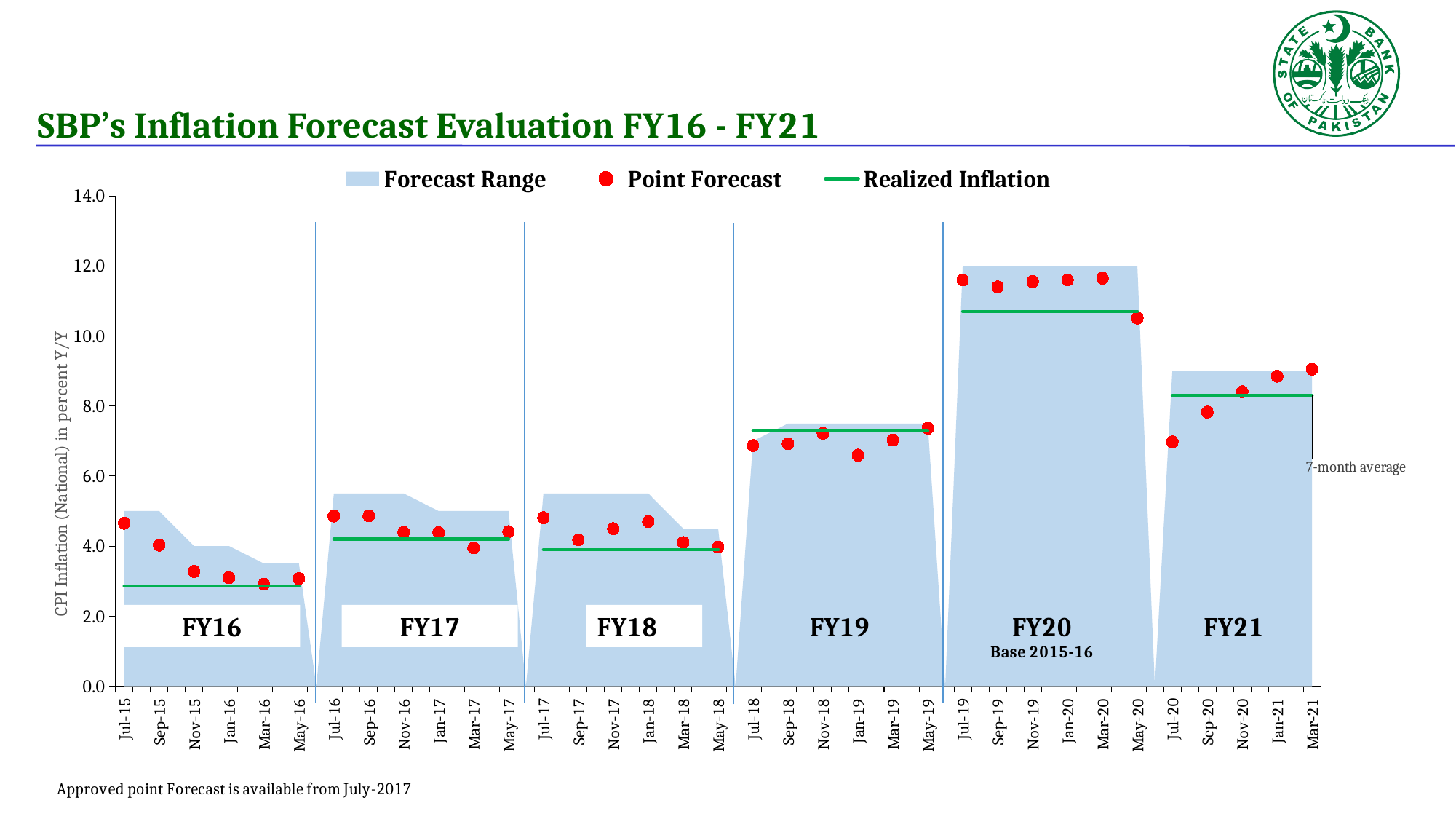

SBP’s Inflation Forecast Evaluation FY16 - FY21

### Chart

| Category | Forecast Range | Lower | Point Forecast | Realized Inflation |
|---|---|---|---|---|
| 42186 | 5.0 | 4.0 | 4.65 | 2.8567223180117063 |
| 42248 | 5.0 | 4.0 | 4.025575746388226 | 2.8567223180117063 |
| 42323 | 4.0 | 3.0 | 3.271102156008136 | 2.8567223180117063 |
| 42370 | 4.0 | 3.0 | 3.094384686583992 | 2.8567223180117063 |
| 42430 | 3.5 | 2.5 | 2.9113786329762052 | 2.8567223180117063 |
| 42491 | 3.5 | 2.5 | 3.0703641556535137 | 2.8567223180117063 |
| 42522 | None | None | None | None |
| 42552 | 5.5 | 4.5 | 4.859104524121391 | 4.2 |
| 42614 | 5.5 | 4.5 | 4.864104524121391 | 4.2 |
| 42675 | 5.5 | 4.5 | 4.391408834294042 | 4.2 |
| 42736 | 5.0 | 4.0 | 4.382268901195545 | 4.2 |
| 42795 | 5.0 | 4.0 | 3.9454955545717043 | 4.2 |
| 42856 | 5.0 | 4.0 | 4.411600183197637 | 4.2 |
| 42887 | None | None | None | None |
| 42917 | 5.5 | 4.5 | 4.8100000000000005 | 3.9 |
| 42979 | 5.5 | 4.5 | 4.175 | 3.9 |
| 43040 | 5.5 | 4.5 | 4.495 | 3.9 |
| 43101 | 5.5 | 4.5 | 4.699999999999999 | 3.9 |
| 43160 | 4.5 | 3.5 | 4.1 | 3.9 |
| 43221 | 4.5 | 3.5 | 3.9699999999999998 | 3.9 |
| 43252 | None | None | None | None |
| 43282 | 7.0 | 6.0 | 6.87 | 7.3 |
| 43344 | 7.5 | 6.5 | 6.925 | 7.3 |
| 43405 | 7.5 | 6.5 | 7.22 | 7.3 |
| 43466 | 7.5 | 6.5 | 6.595000000000001 | 7.3 |
| 43525 | 7.5 | 6.5 | 7.025 | 7.3 |
| 43586 | 7.5 | 6.5 | 7.365 | 7.3 |
| 43617 | None | None | None | None |
| 43647 | 12.0 | 11.0 | 11.6 | 10.7 |
| 43709 | 12.0 | 11.0 | 11.4 | 10.7 |
| 43770 | 12.0 | 11.0 | 11.55 | 10.7 |
| 43831 | 12.0 | 11.0 | 11.6 | 10.7 |
| 43891 | 12.0 | 11.0 | 11.649999999999999 | 10.7 |
| 43952 | 12.0 | 11.0 | 10.5125 | 10.7 |
| 43983 | None | None | None | None |
| 44013 | 9.0 | 7.0 | 6.975 | 8.3 |
| 44075 | 9.0 | 7.0 | 7.824999999999999 | 8.3 |
| 44136 | 9.0 | 7.0 | 8.405000000000001 | 8.3 |
| 44197 | 9.0 | 7.0 | 8.85 | 8.3 |
| 44256 | 9.0 | 7.0 | 9.05 | 8.3 |